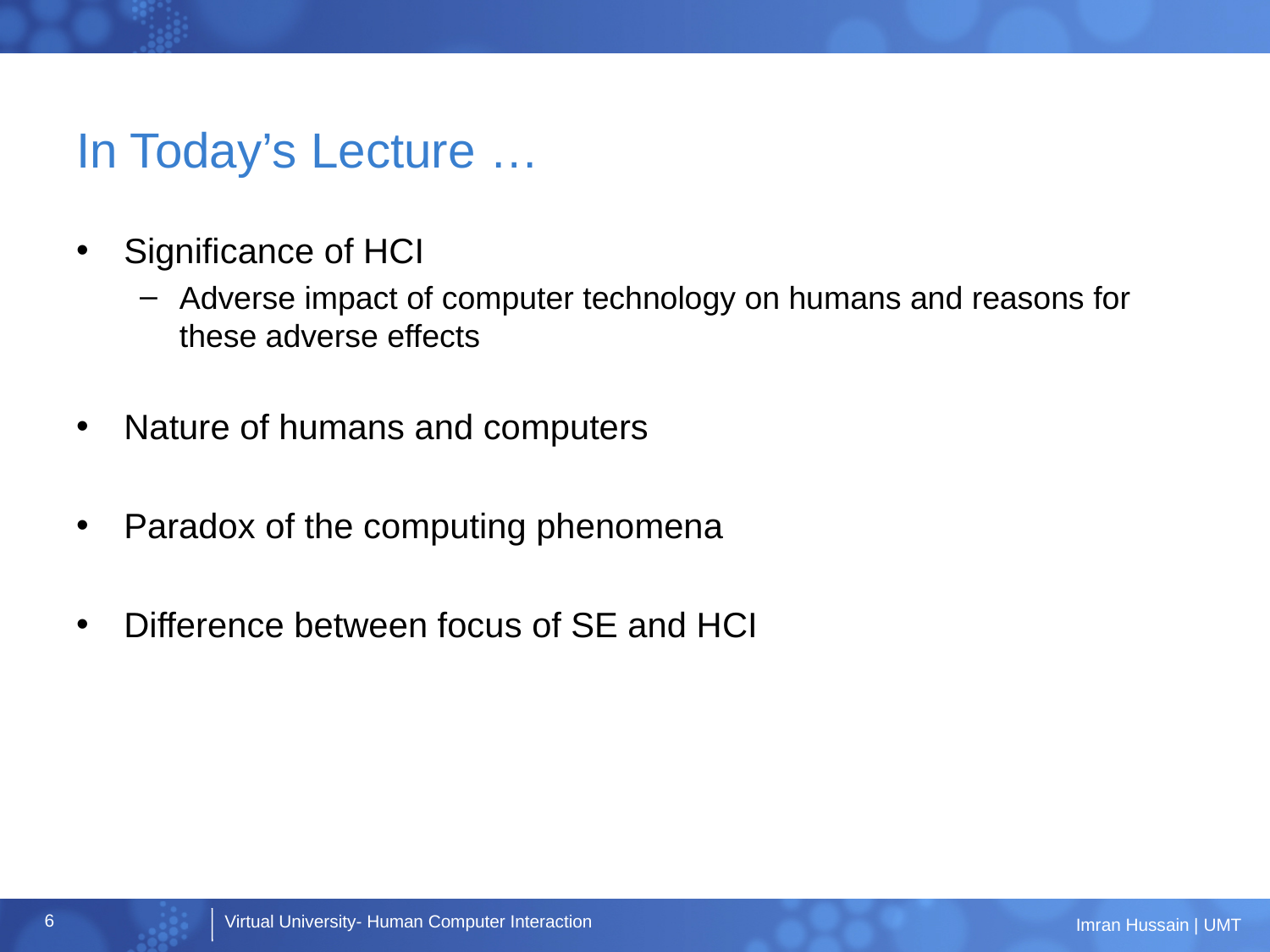

# In Today’s Lecture …
Significance of HCI
Adverse impact of computer technology on humans and reasons for these adverse effects

Nature of humans and computers

Paradox of the computing phenomena

Difference between focus of SE and HCI